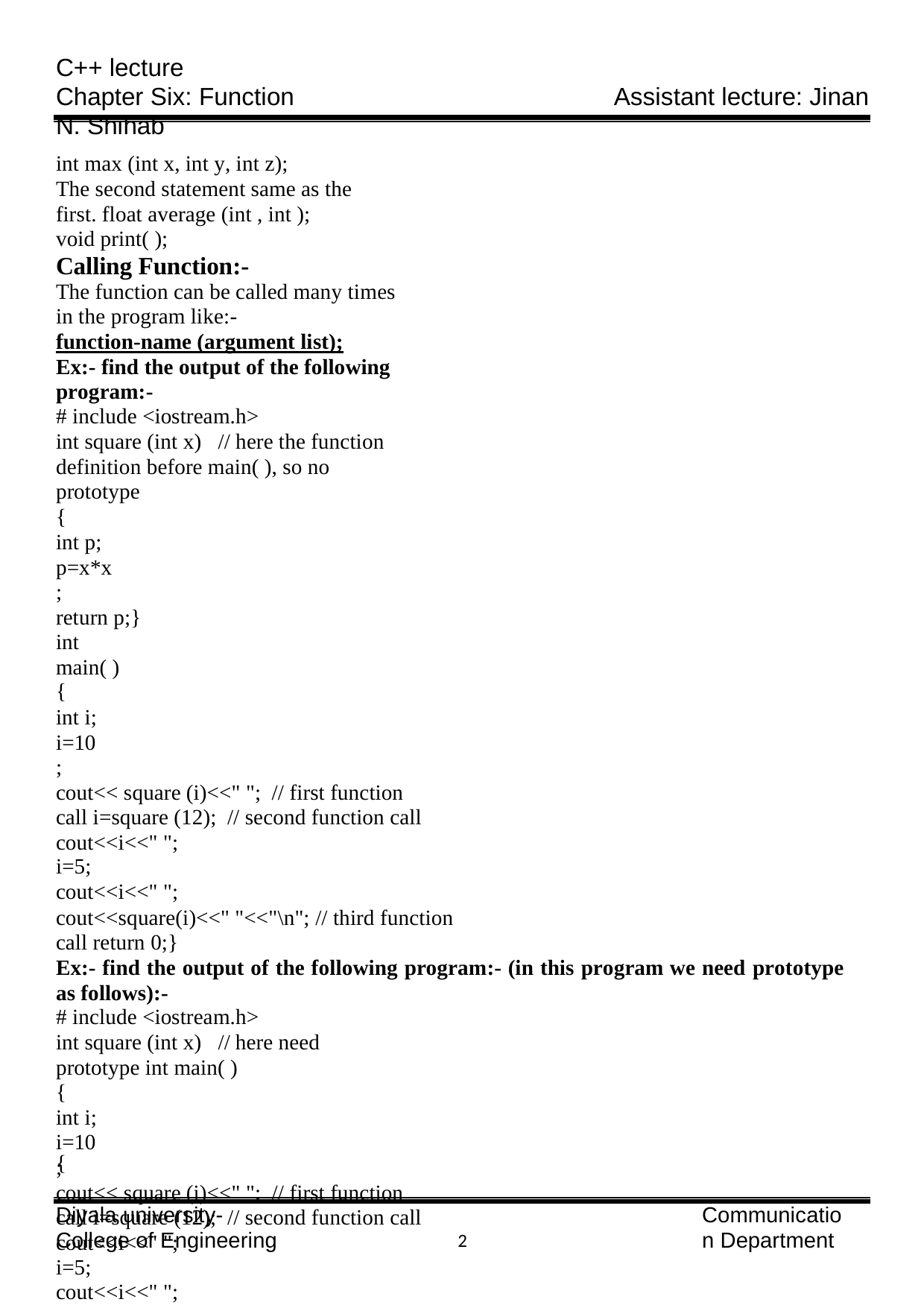

C++ lecture
Chapter Six: Function	Assistant lecture: Jinan N. Shihab

int max (int x, int y, int z);
The second statement same as the first. float average (int , int );
void print( );
Calling Function:-
The function can be called many times in the program like:-
function-name (argument list);
Ex:- find the output of the following program:-
# include <iostream.h>
int square (int x)	// here the function definition before main( ), so no prototype
{
int p; p=x*x;
return p;} int main( )
{
int i; i=10;
cout<< square (i)<<" ";  // first function call i=square (12);  // second function call cout<<i<<" ";
i=5;
cout<<i<<" ";
cout<<square(i)<<" "<<"\n"; // third function call return 0;}
Ex:- find the output of the following program:- (in this program we need prototype as follows):-
# include <iostream.h>
int square (int x)	// here need prototype int main( )
{
int i; i=10;
cout<< square (i)<<" ";  // first function call i=square (12);  // second function call cout<<i<<" ";
i=5;
cout<<i<<" ";
cout<<square(i)<<" "<<"\n"; // third function call return 0;}
int square (int x) // here the function definitions after main( ), so need prototype
{

Diyala university- College of Engineering
Communication Department

2